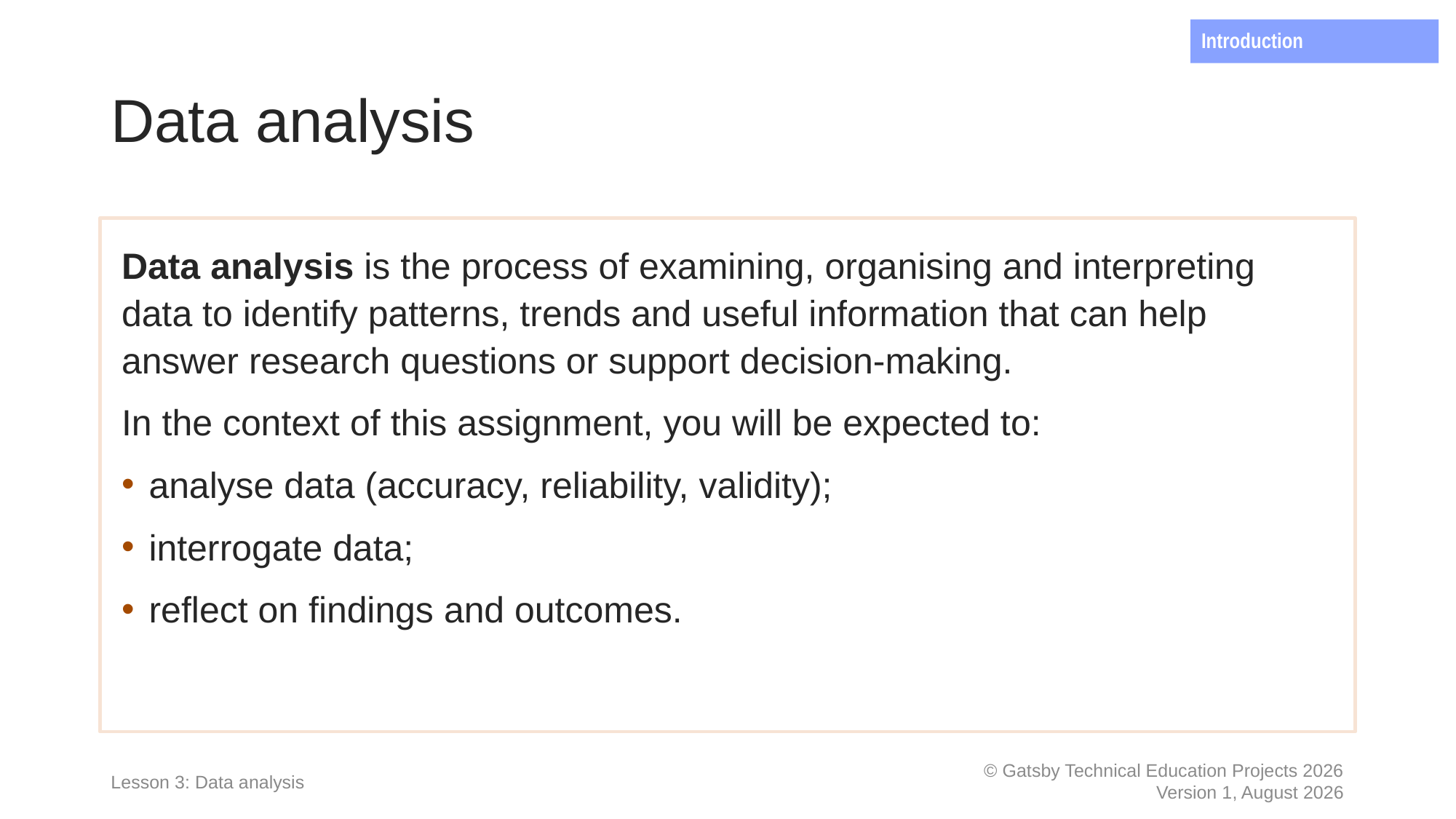

Introduction
# Data analysis
Data analysis is the process of examining, organising and interpreting data to identify patterns, trends and useful information that can help answer research questions or support decision-making.
In the context of this assignment, you will be expected to:
analyse data (accuracy, reliability, validity);
interrogate data;
reflect on findings and outcomes.
Lesson 3: Data analysis